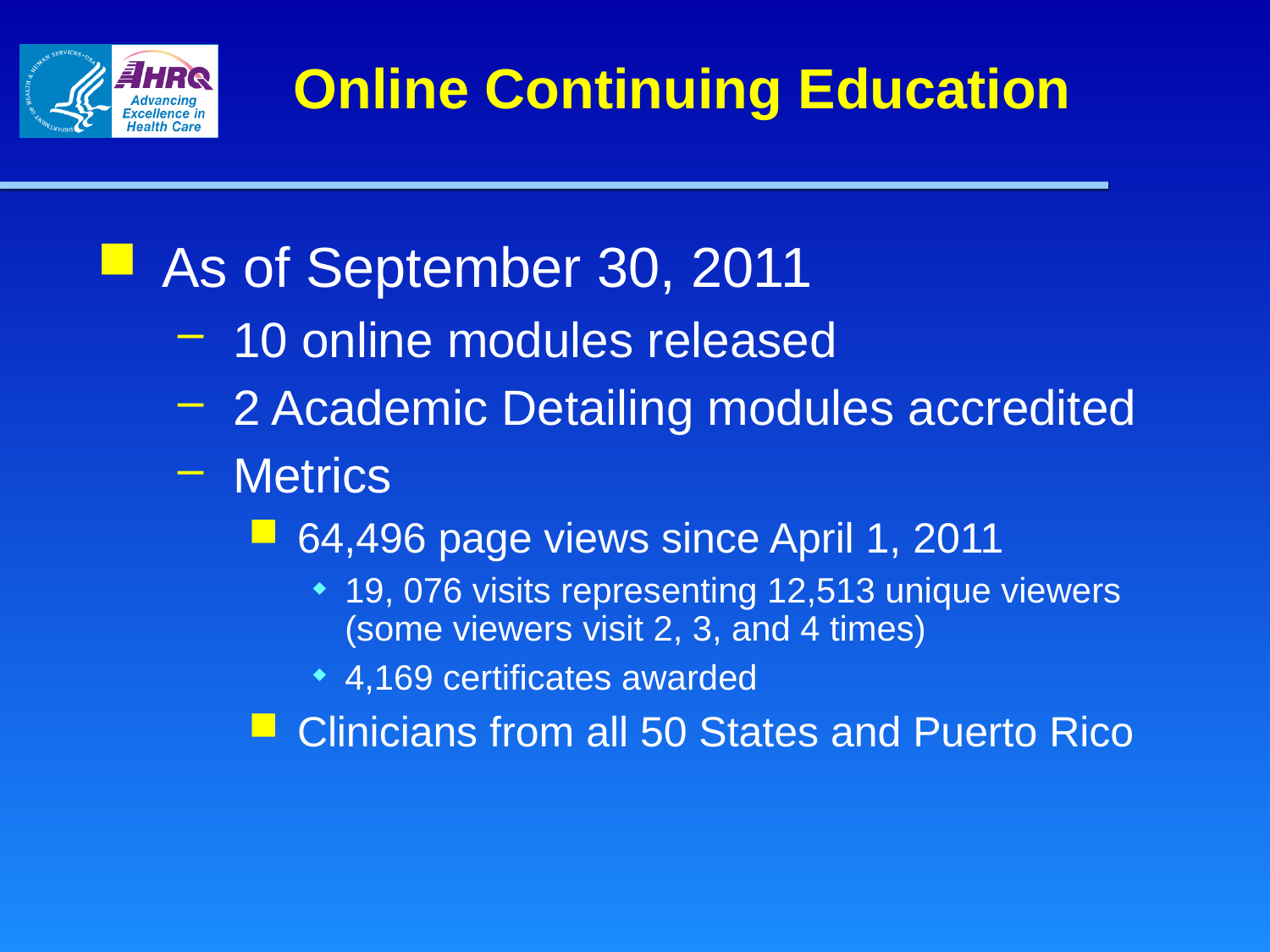

# Online Continuing Education
As of September 30, 2011
10 online modules released
2 Academic Detailing modules accredited
Metrics
64,496 page views since April 1, 2011
19, 076 visits representing 12,513 unique viewers (some viewers visit 2, 3, and 4 times)
4,169 certificates awarded
Clinicians from all 50 States and Puerto Rico